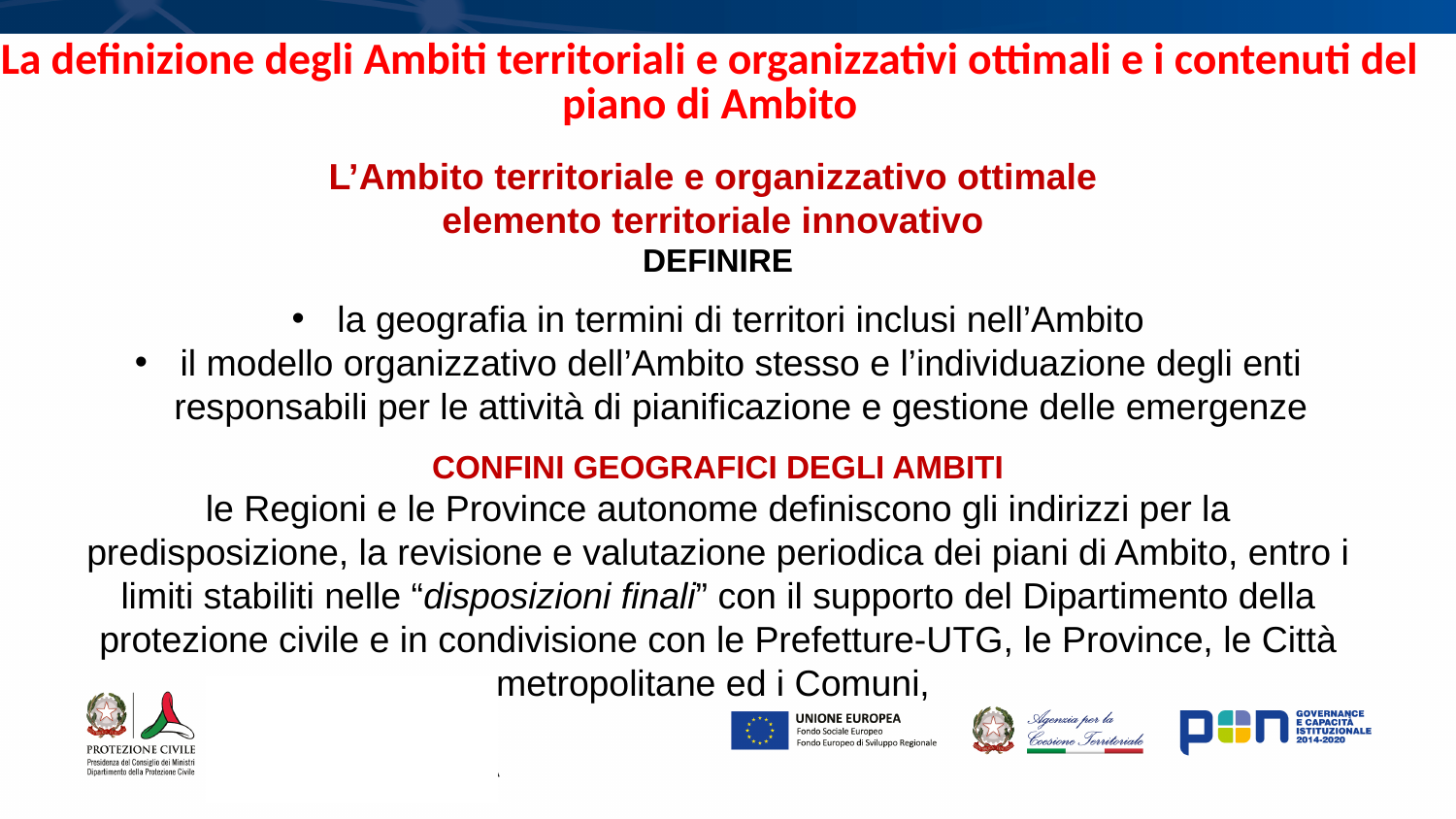

La definizione degli Ambiti territoriali e organizzativi ottimali e i contenuti del piano di Ambito

L’Ambito territoriale e organizzativo ottimale
elemento territoriale innovativo
DEFINIRE

la geografia in termini di territori inclusi nell’Ambito
il modello organizzativo dell’Ambito stesso e l’individuazione degli enti responsabili per le attività di pianificazione e gestione delle emergenze
CONFINI GEOGRAFICI DEGLI AMBITI
le Regioni e le Province autonome definiscono gli indirizzi per la predisposizione, la revisione e valutazione periodica dei piani di Ambito, entro i limiti stabiliti nelle “disposizioni finali” con il supporto del Dipartimento della protezione civile e in condivisione con le Prefetture-UTG, le Province, le Città metropolitane ed i Comuni,